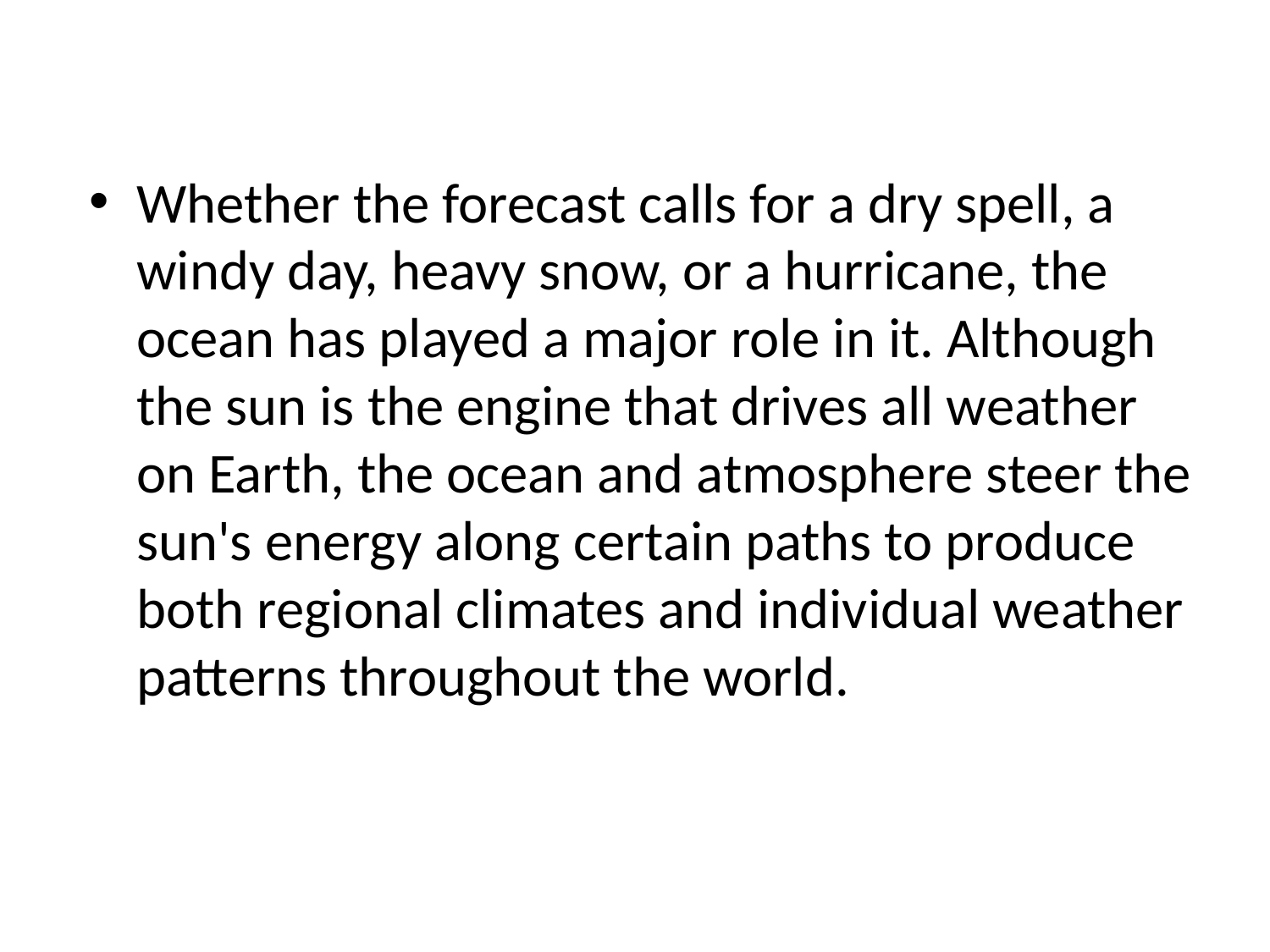

Whether the forecast calls for a dry spell, a windy day, heavy snow, or a hurricane, the ocean has played a major role in it. Although the sun is the engine that drives all weather on Earth, the ocean and atmosphere steer the sun's energy along certain paths to produce both regional climates and individual weather patterns throughout the world.
#